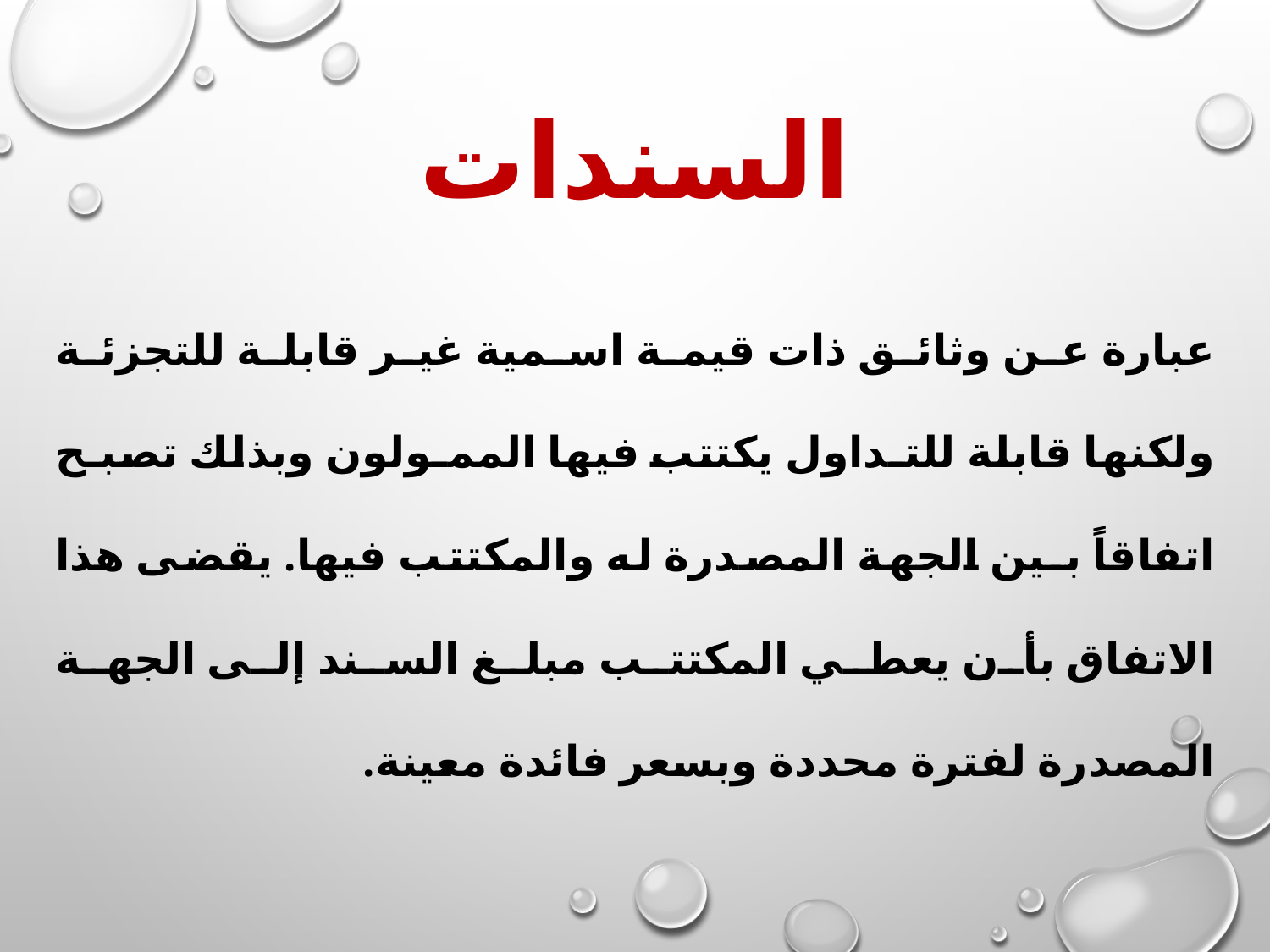

# السندات
عبارة عن وثائق ذات قيمة اسمية غير قابلة للتجزئة ولكنها قابلة للتـداول يكتتب فيها الممـولون وبذلك تصبـح اتفاقاً بـين الجهة المصدرة له والمكتتب فيها. يقضى هذا الاتفاق بأن يعطي المكتتب مبلغ السند إلى الجهة المصدرة لفترة محددة وبسعر فائدة معينة.